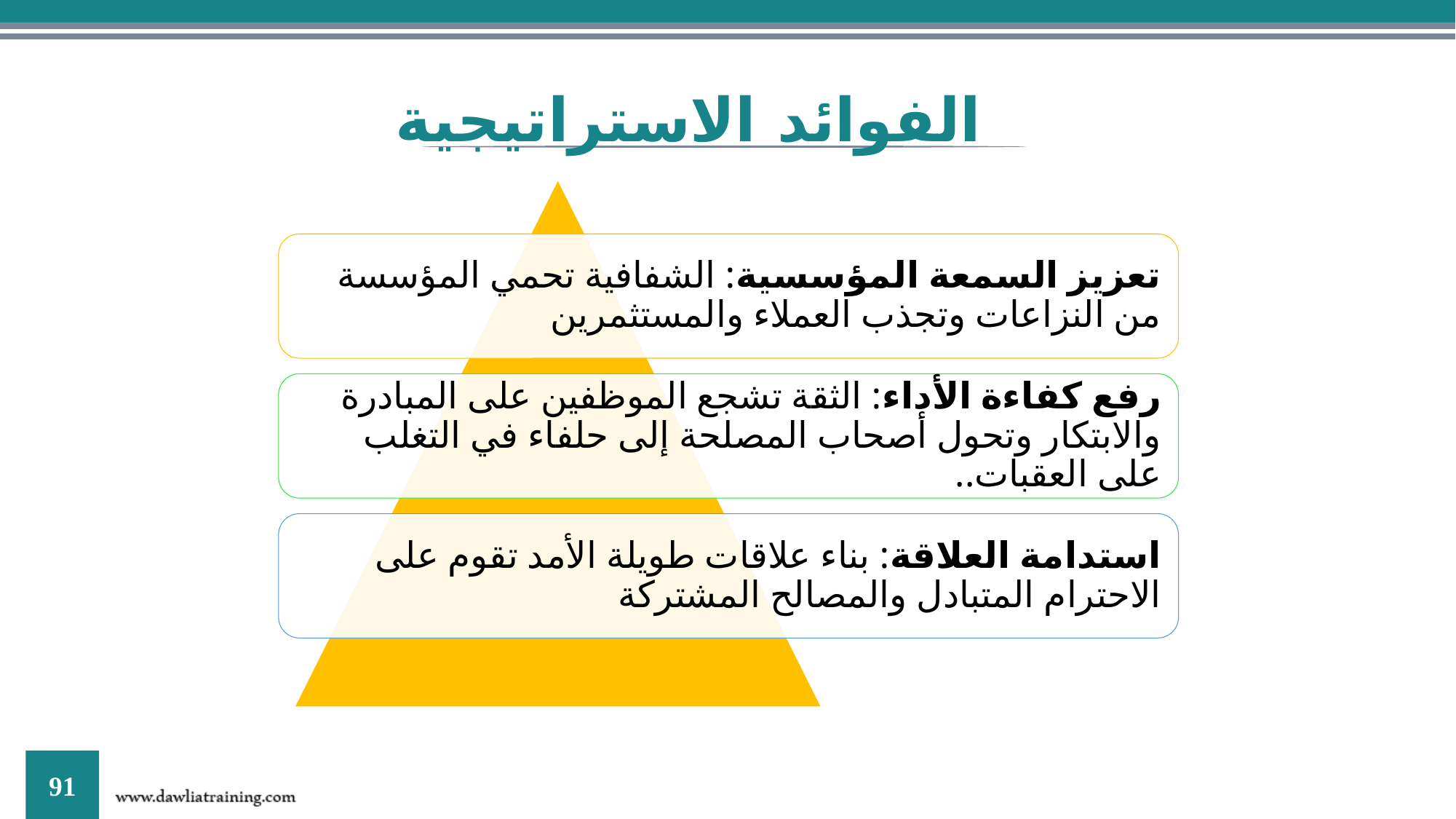

الفوائد الاستراتيجية
تعزيز السمعة المؤسسية: الشفافية تحمي المؤسسة من النزاعات وتجذب العملاء والمستثمرين
رفع كفاءة الأداء: الثقة تشجع الموظفين على المبادرة والابتكار وتحول أصحاب المصلحة إلى حلفاء في التغلب على العقبات..
استدامة العلاقة: بناء علاقات طويلة الأمد تقوم على الاحترام المتبادل والمصالح المشتركة